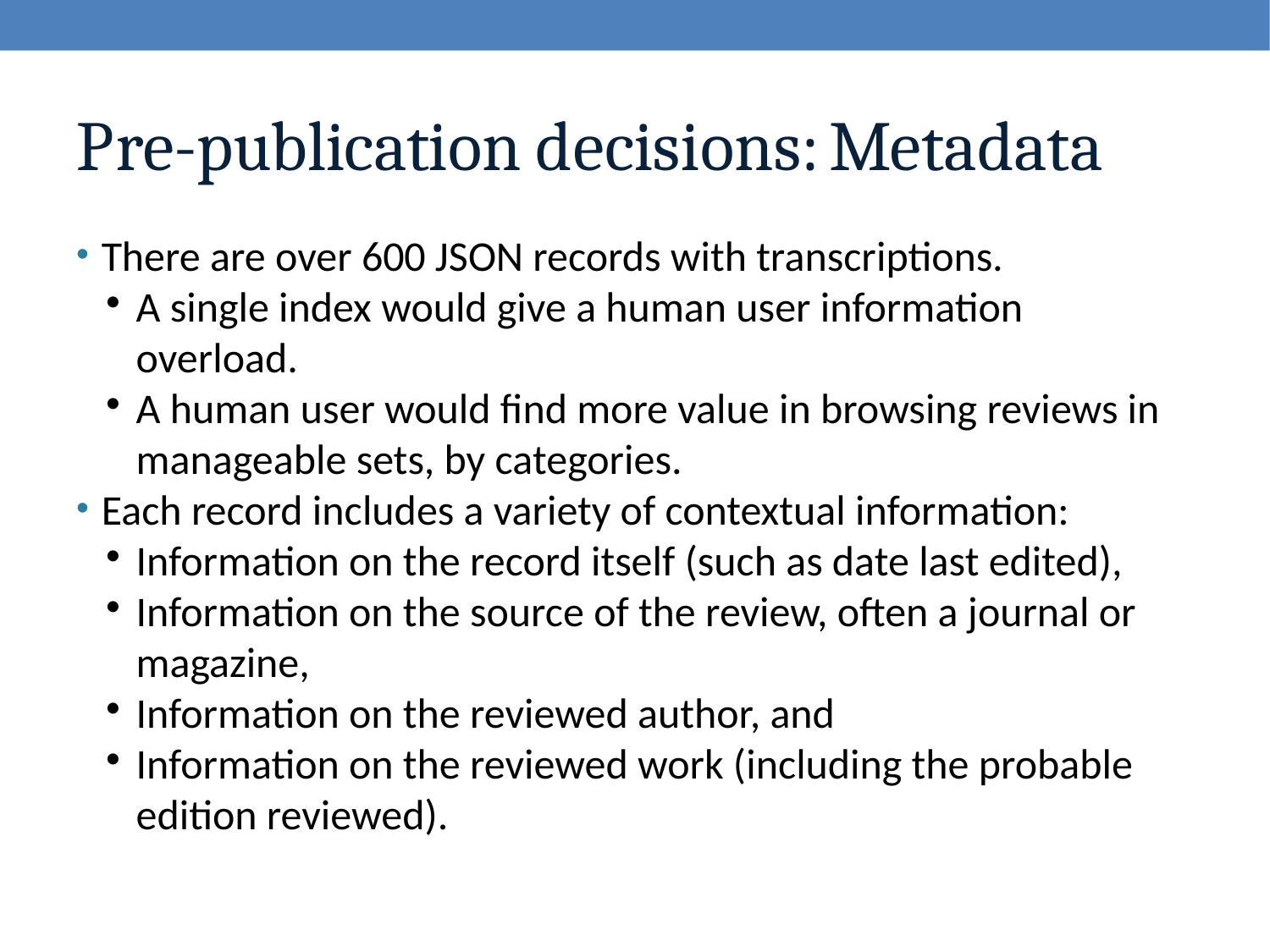

Pre-publication decisions: Metadata
There are over 600 JSON records with transcriptions.
A single index would give a human user information overload.
A human user would find more value in browsing reviews in manageable sets, by categories.
Each record includes a variety of contextual information:
Information on the record itself (such as date last edited),
Information on the source of the review, often a journal or magazine,
Information on the reviewed author, and
Information on the reviewed work (including the probable edition reviewed).